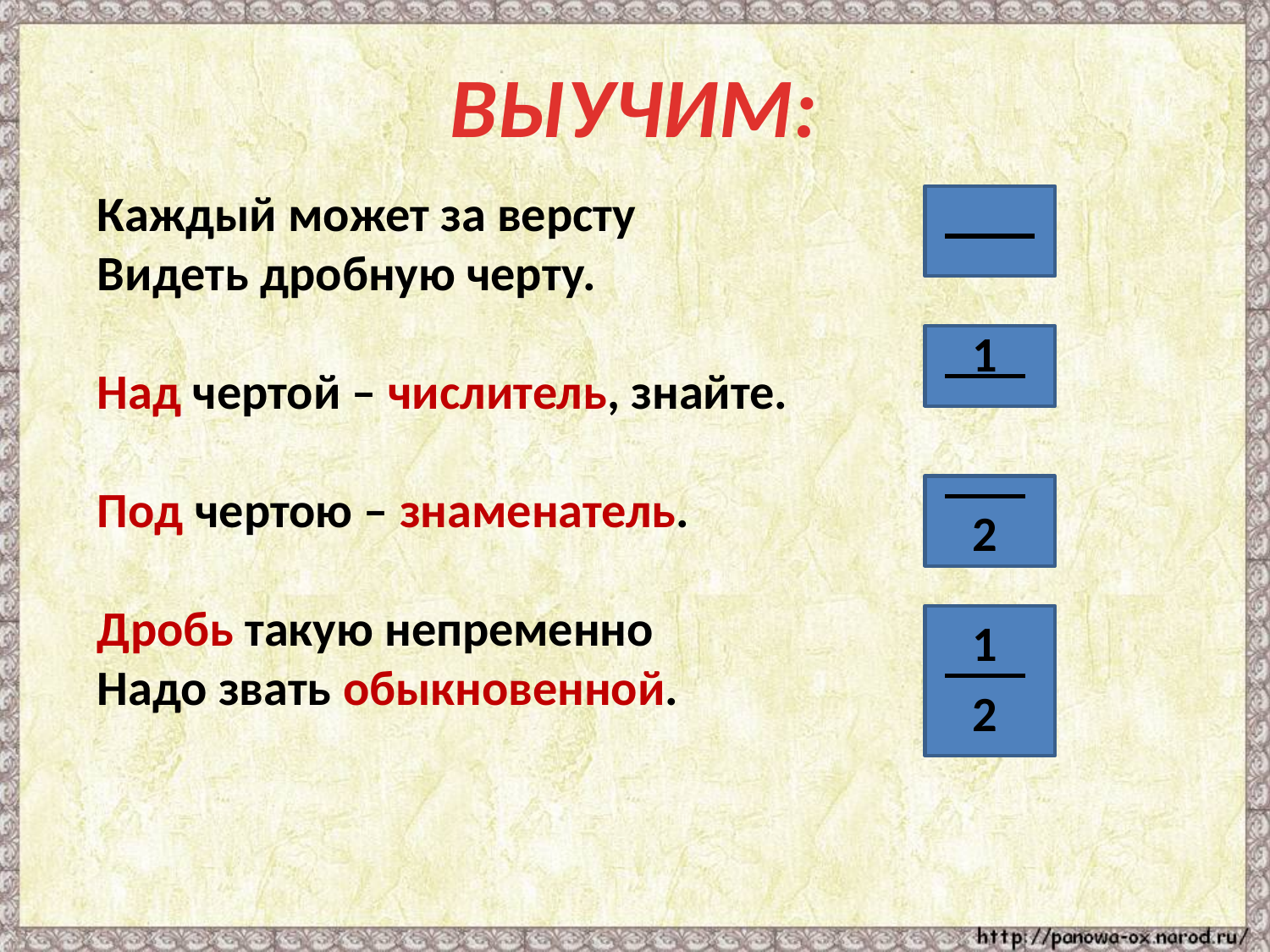

ВЫУЧИМ:
Каждый может за версту
Видеть дробную черту.

Над чертой – числитель, знайте.

Под чертою – знаменатель.

Дробь такую непременно
Надо звать обыкновенной.

1

2

1
2